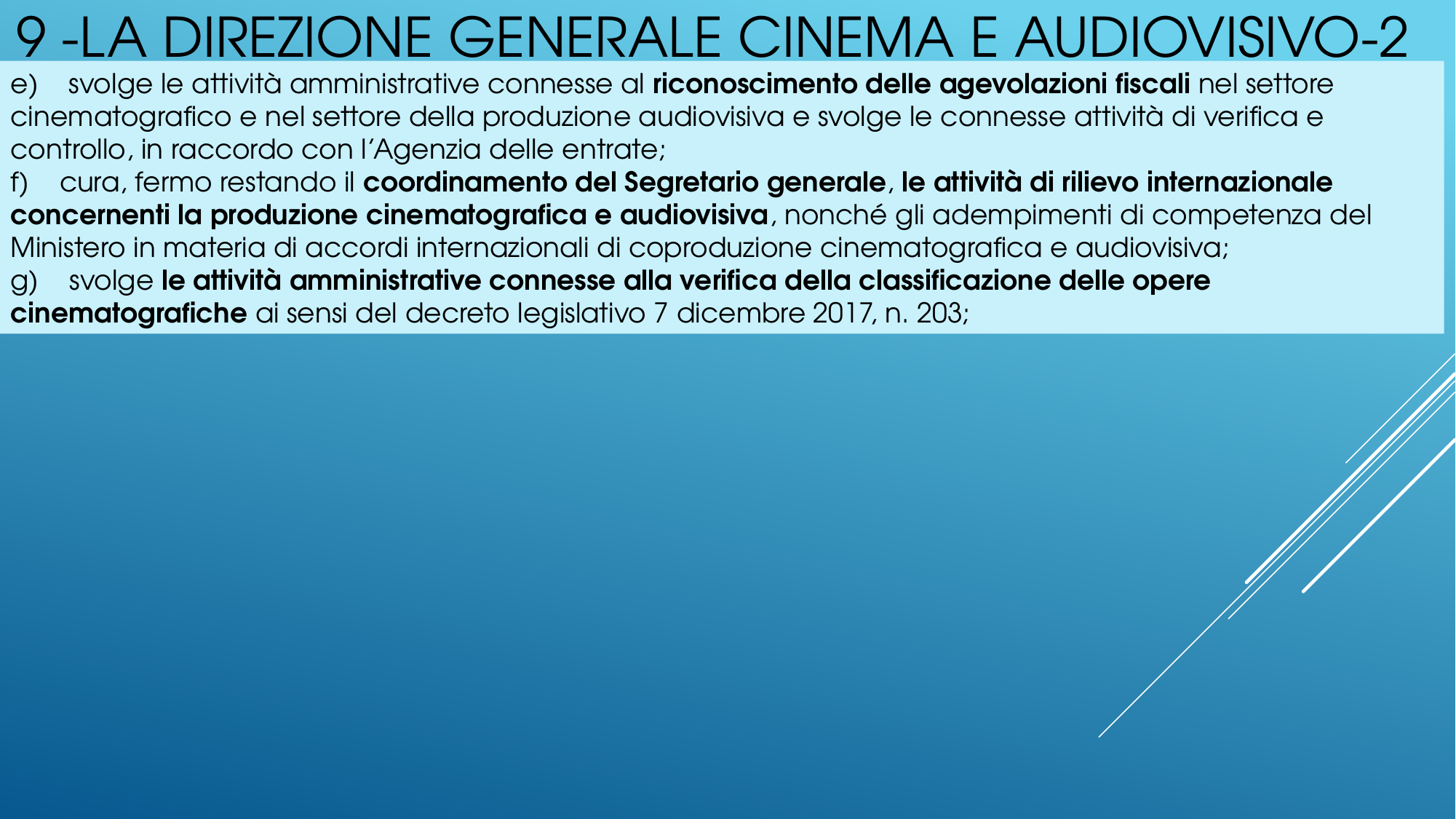

# 9 -LA DIREZIONE GENERALE CINEMA e AUdiovisiVO-2
e)    svolge le attività amministrative connesse al riconoscimento delle agevolazioni fiscali nel settore cinematografico e nel settore della produzione audiovisiva e svolge le connesse attività di verifica e controllo, in raccordo con l’Agenzia delle entrate;
f)    cura, fermo restando il coordinamento del Segretario generale, le attività di rilievo internazionale concernenti la produzione cinematografica e audiovisiva, nonché gli adempimenti di competenza del Ministero in materia di accordi internazionali di coproduzione cinematografica e audiovisiva;
g)    svolge le attività amministrative connesse alla verifica della classificazione delle opere cinematografiche ai sensi del decreto legislativo 7 dicembre 2017, n. 203;